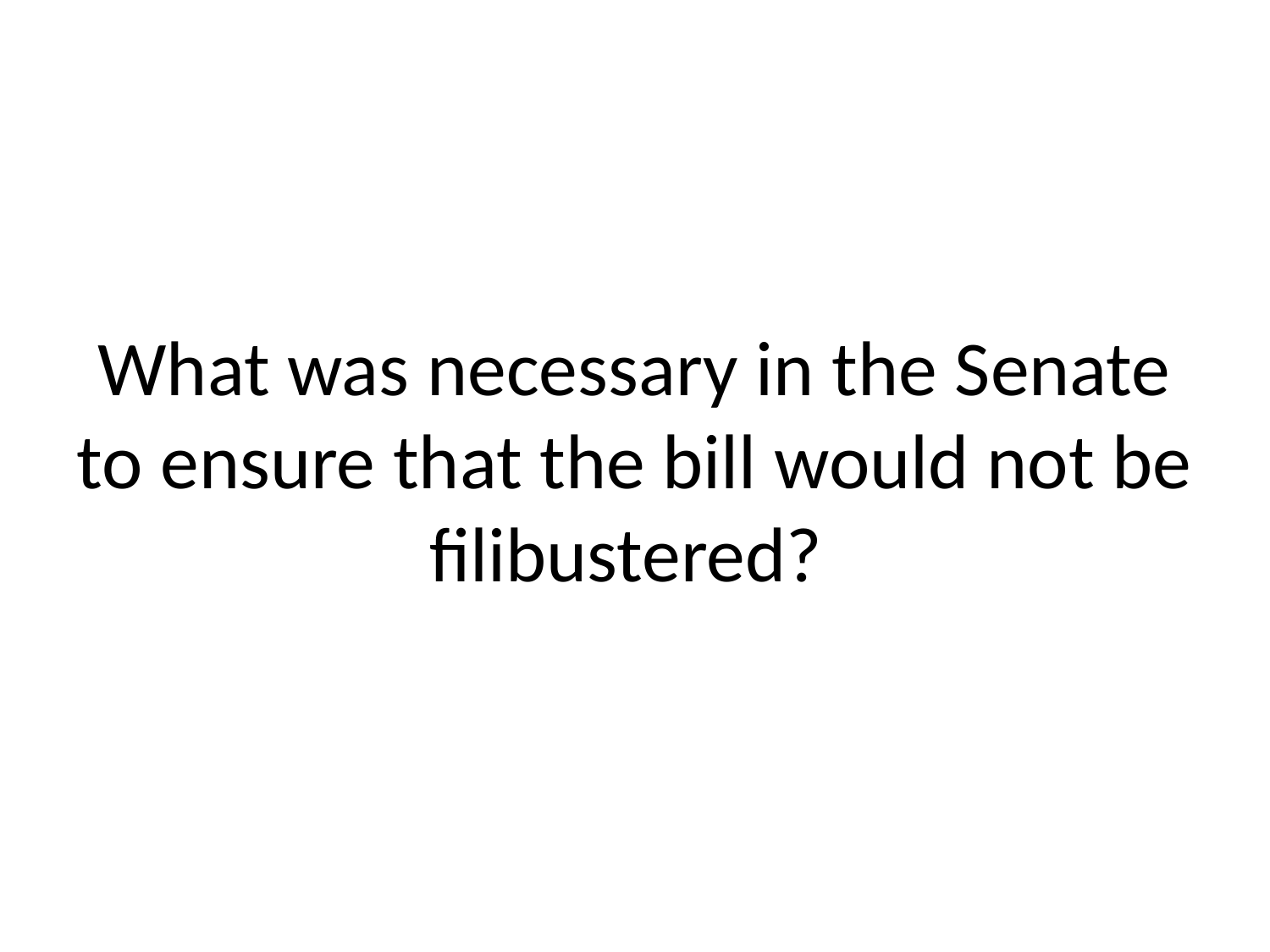

# What was necessary in the Senate to ensure that the bill would not be filibustered?